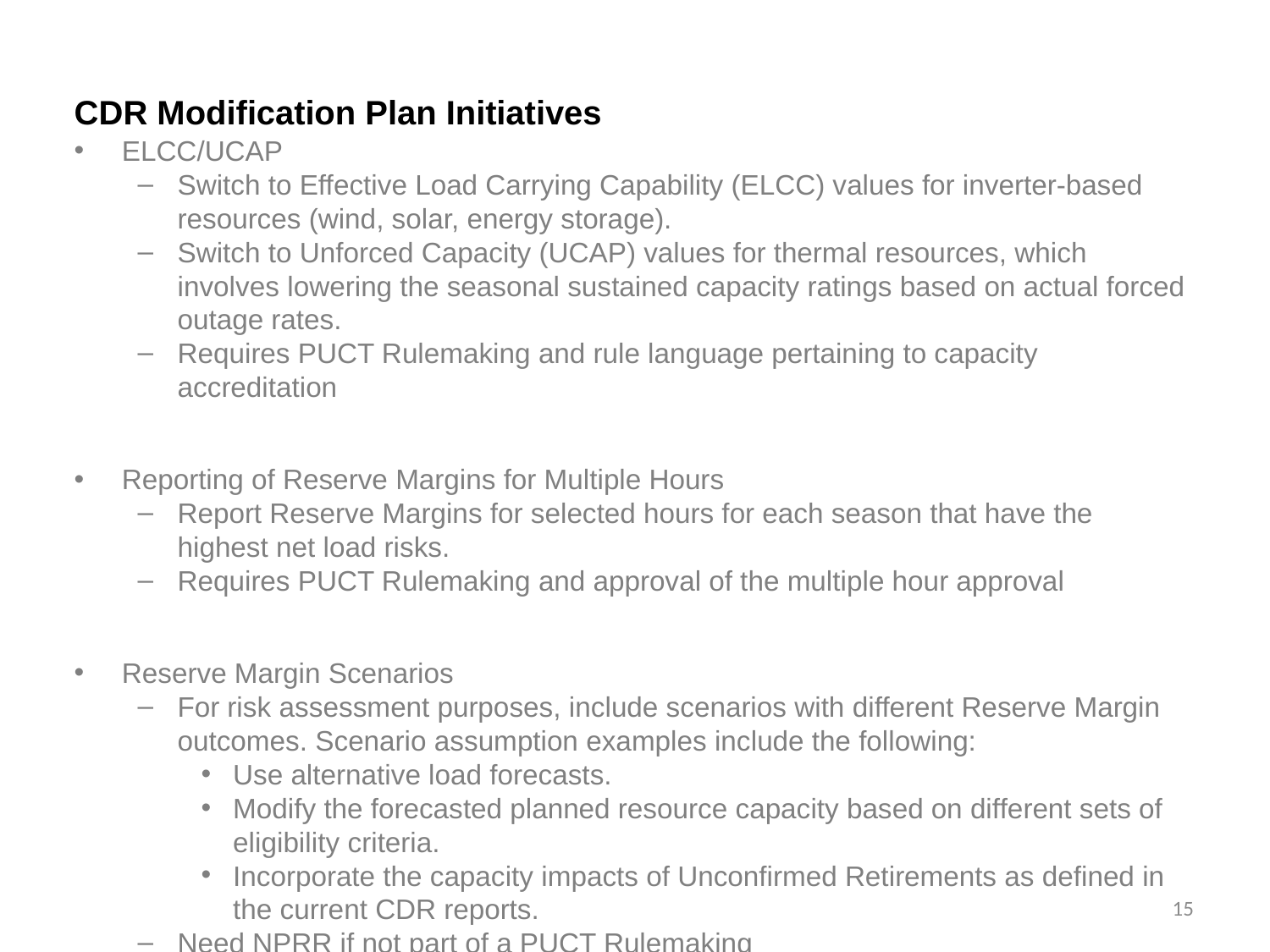

# CDR Modification Plan Initiatives
ELCC/UCAP
Switch to Effective Load Carrying Capability (ELCC) values for inverter-based resources (wind, solar, energy storage).
Switch to Unforced Capacity (UCAP) values for thermal resources, which involves lowering the seasonal sustained capacity ratings based on actual forced outage rates.
Requires PUCT Rulemaking and rule language pertaining to capacity accreditation

Reporting of Reserve Margins for Multiple Hours
Report Reserve Margins for selected hours for each season that have the highest net load risks.
Requires PUCT Rulemaking and approval of the multiple hour approval

Reserve Margin Scenarios
For risk assessment purposes, include scenarios with different Reserve Margin outcomes. Scenario assumption examples include the following:
Use alternative load forecasts.
Modify the forecasted planned resource capacity based on different sets of eligibility criteria.
Incorporate the capacity impacts of Unconfirmed Retirements as defined in the current CDR reports.
Need NPRR if not part of a PUCT Rulemaking

15